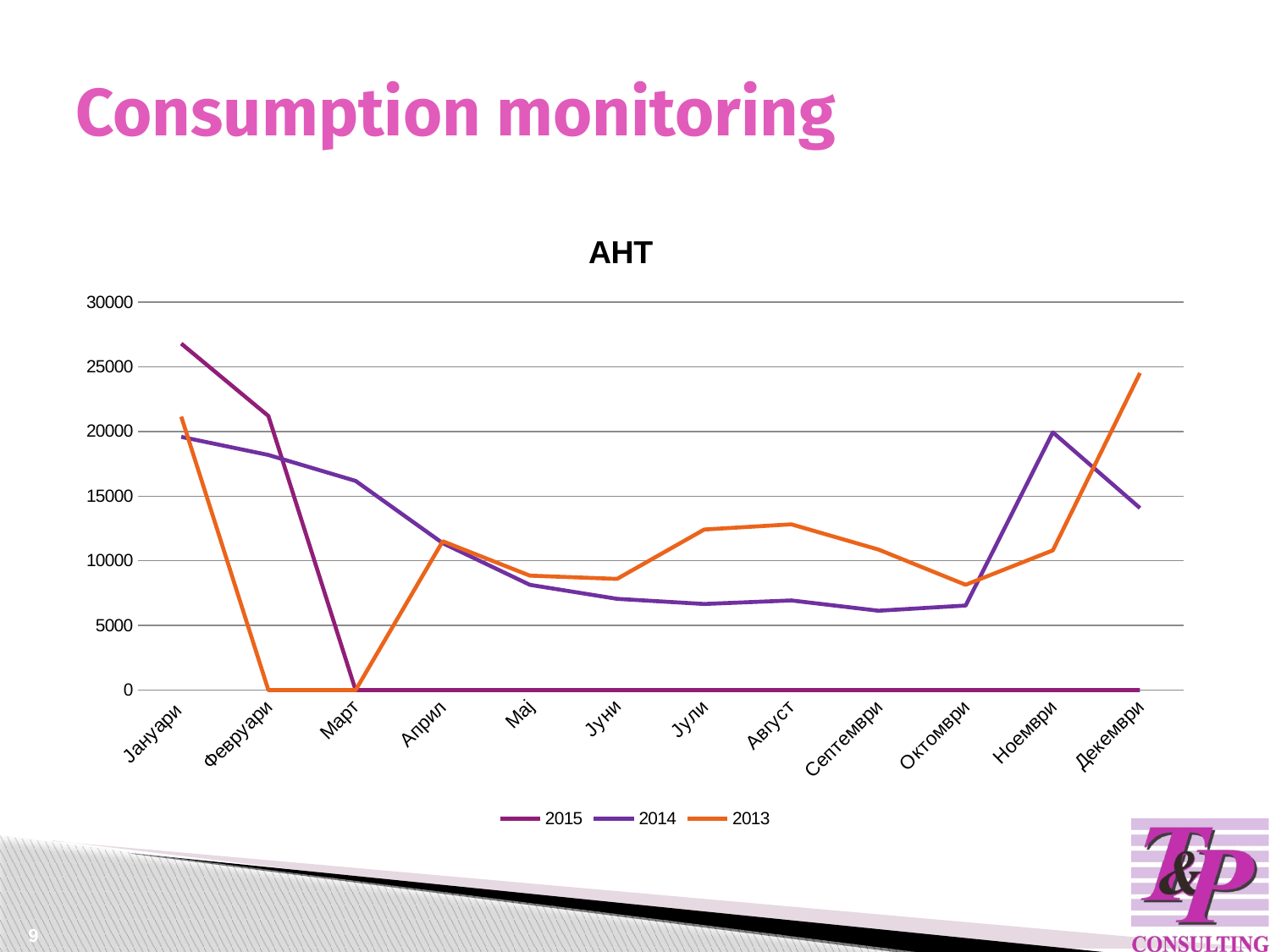

# Consumption monitoring

### Chart: АНТ

| Category | 2015 | 2014 | 2013 |
|---|---|---|---|
| Јануари  | 26793.6 | 19584.0 | 21145.2 |
| Февруари | 21198.0 | 18184.8 | 0.0 |
| Март | 0.0 | 16179.600000000002 | 0.0 |
| Април | 0.0 | 11360.4 | 11505.599999999999 |
| Мај | 0.0 | 8139.599999999999 | 8851.2 |
| Јуни | 0.0 | 7054.8 | 8599.199999999999 |
| Јули | 0.0 | 6658.8 | 12414.0 |
| Август | 0.0 | 6932.400000000001 | 12816.0 |
| Септември | 0.0 | 6135.6 | 10866.0 |
| Октомври | 0.0 | 6537.599999999999 | 8141.999999999999 |
| Ноември | 0.0 | 19932.0 | 10806.0 |
| Декември | 0.0 | 14076.0 | 24520.8 |
9